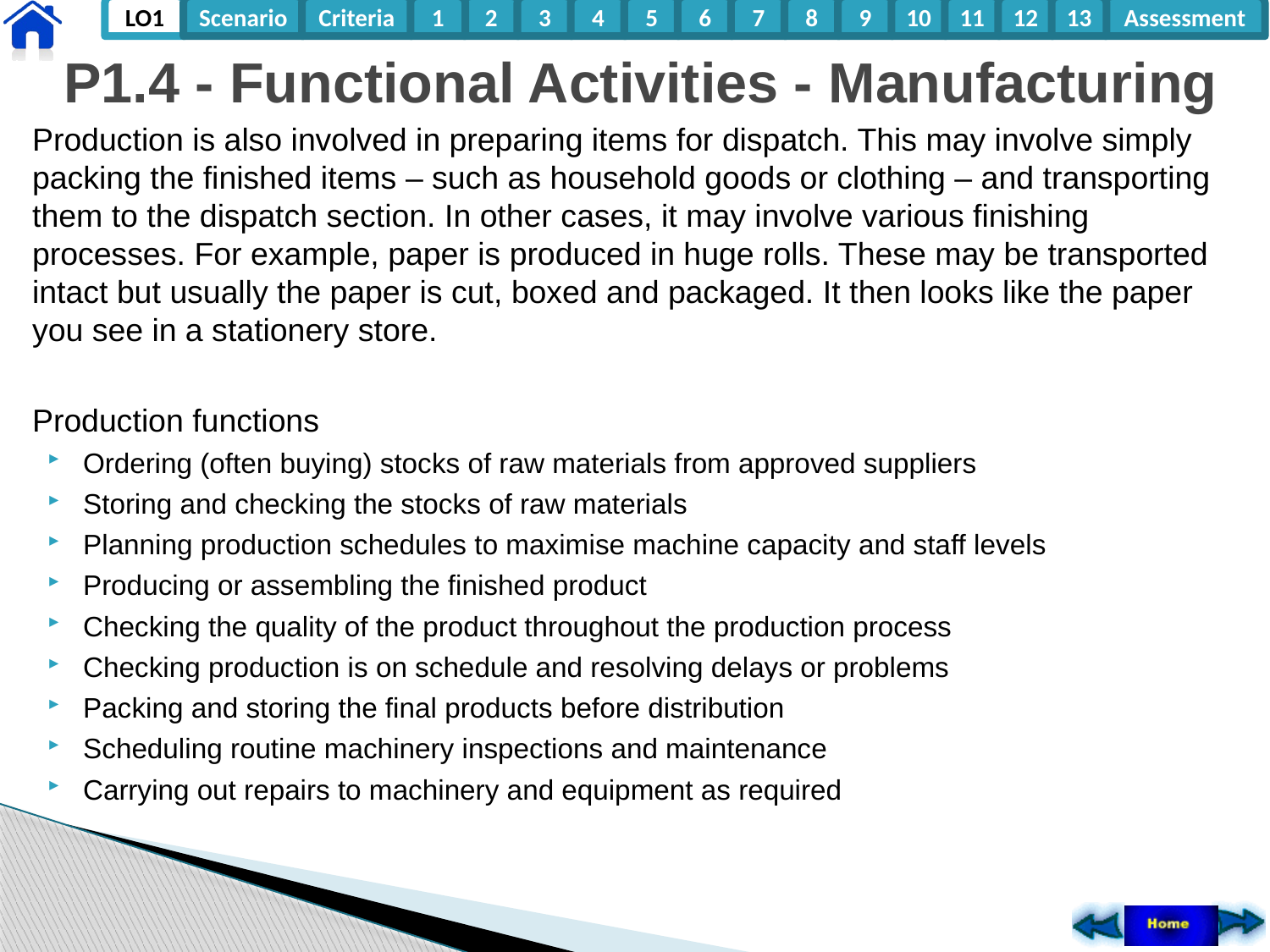

# P1.4 - Functional Activities - Manufacturing
Production is also involved in preparing items for dispatch. This may involve simply packing the finished items – such as household goods or clothing – and transporting them to the dispatch section. In other cases, it may involve various finishing processes. For example, paper is produced in huge rolls. These may be transported intact but usually the paper is cut, boxed and packaged. It then looks like the paper you see in a stationery store.

Production functions
Ordering (often buying) stocks of raw materials from approved suppliers
Storing and checking the stocks of raw materials
Planning production schedules to maximise machine capacity and staff levels
Producing or assembling the finished product
Checking the quality of the product throughout the production process
Checking production is on schedule and resolving delays or problems
Packing and storing the final products before distribution
Scheduling routine machinery inspections and maintenance
Carrying out repairs to machinery and equipment as required